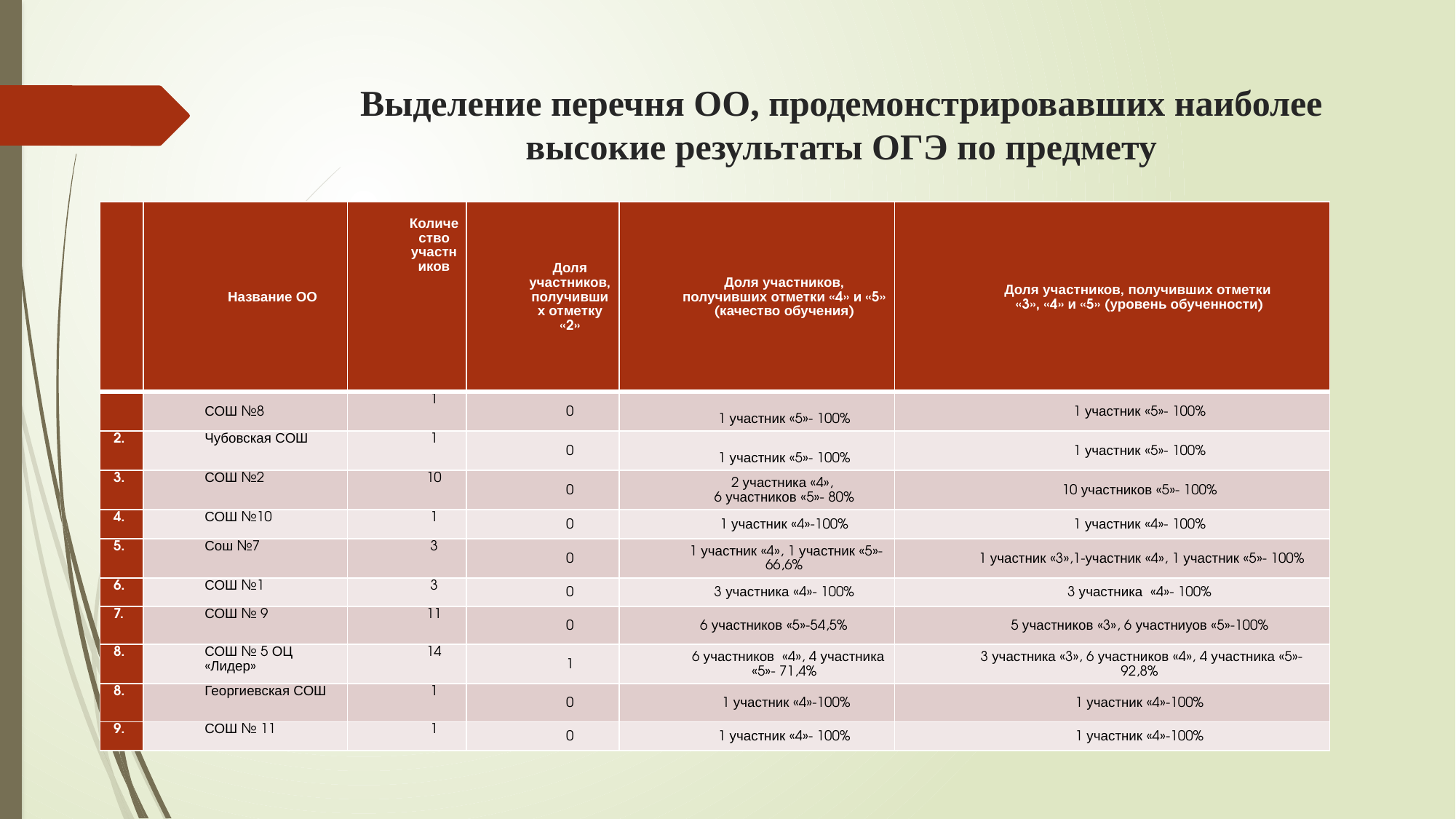

# Выделение перечня ОО, продемонстрировавших наиболее высокие результаты ОГЭ по предмету
| № п/п | Название ОО | Количество участников | Доля участников, получивших отметку «2» | Доля участников, получивших отметки «4» и «5» (качество обучения) | Доля участников, получивших отметки «3», «4» и «5» (уровень обученности) |
| --- | --- | --- | --- | --- | --- |
| 1. | СОШ №8 | 1 | 0 | 1 участник «5»- 100% | 1 участник «5»- 100% |
| 2. | Чубовская СОШ | 1 | 0 | 1 участник «5»- 100% | 1 участник «5»- 100% |
| 3. | СОШ №2 | 10 | 0 | 2 участника «4», 6 участников «5»- 80% | 10 участников «5»- 100% |
| 4. | СОШ №10 | 1 | 0 | 1 участник «4»-100% | 1 участник «4»- 100% |
| 5. | Сош №7 | 3 | 0 | 1 участник «4», 1 участник «5»- 66,6% | 1 участник «3»,1-участник «4», 1 участник «5»- 100% |
| 6. | СОШ №1 | 3 | 0 | 3 участника «4»- 100% | 3 участника «4»- 100% |
| 7. | СОШ № 9 | 11 | 0 | 6 участников «5»-54,5% | 5 участников «3», 6 участниуов «5»-100% |
| 8. | СОШ № 5 ОЦ «Лидер» | 14 | 1 | 6 участников «4», 4 участника «5»- 71,4% | 3 участника «3», 6 участников «4», 4 участника «5»- 92,8% |
| 8. | Георгиевская СОШ | 1 | 0 | 1 участник «4»-100% | 1 участник «4»-100% |
| 9. | СОШ № 11 | 1 | 0 | 1 участник «4»- 100% | 1 участник «4»-100% |